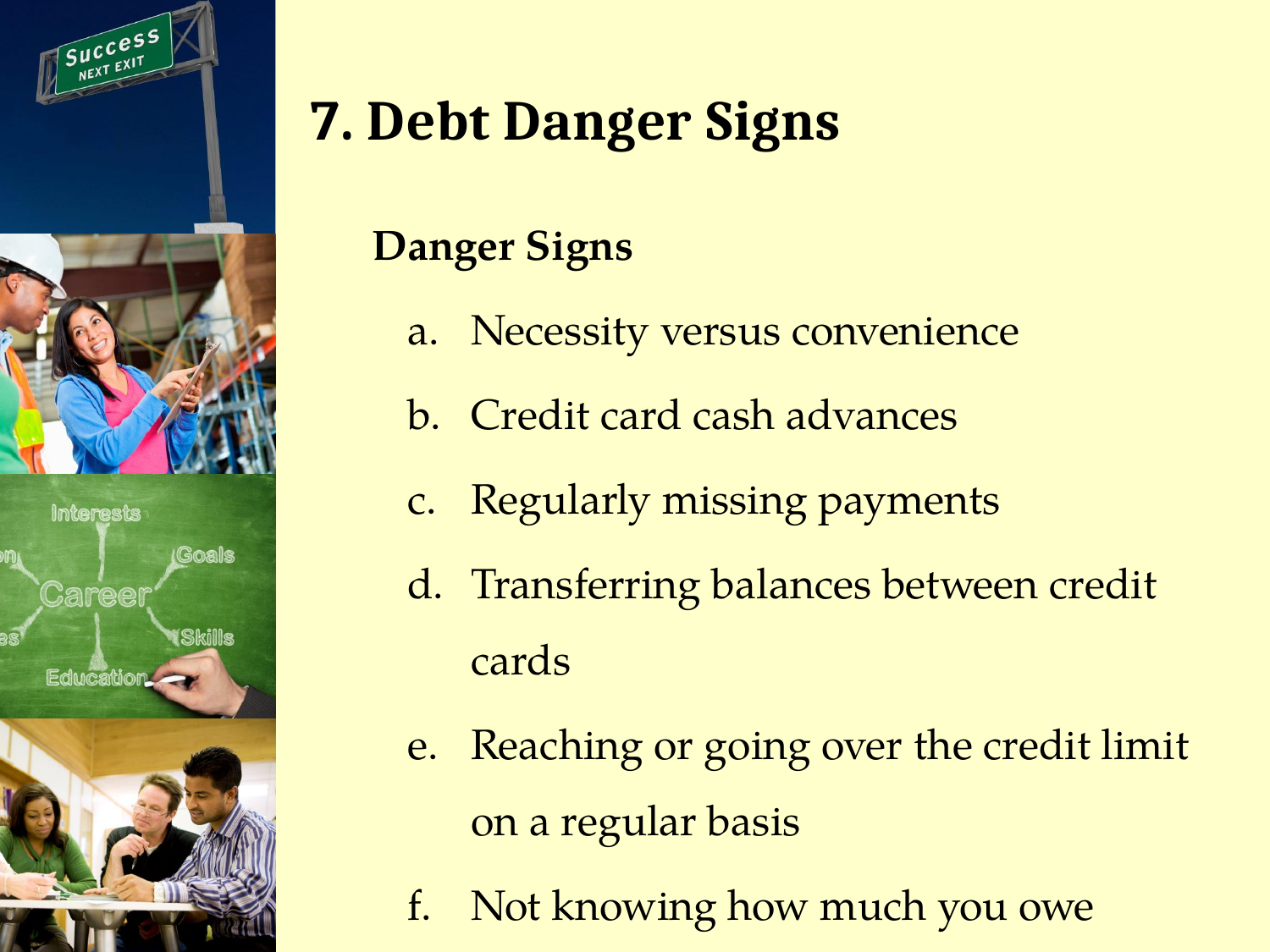

# 7. Debt Danger Signs
Danger Signs
Necessity versus convenience
Credit card cash advances
Regularly missing payments
Transferring balances between credit cards
Reaching or going over the credit limit on a regular basis
Not knowing how much you owe